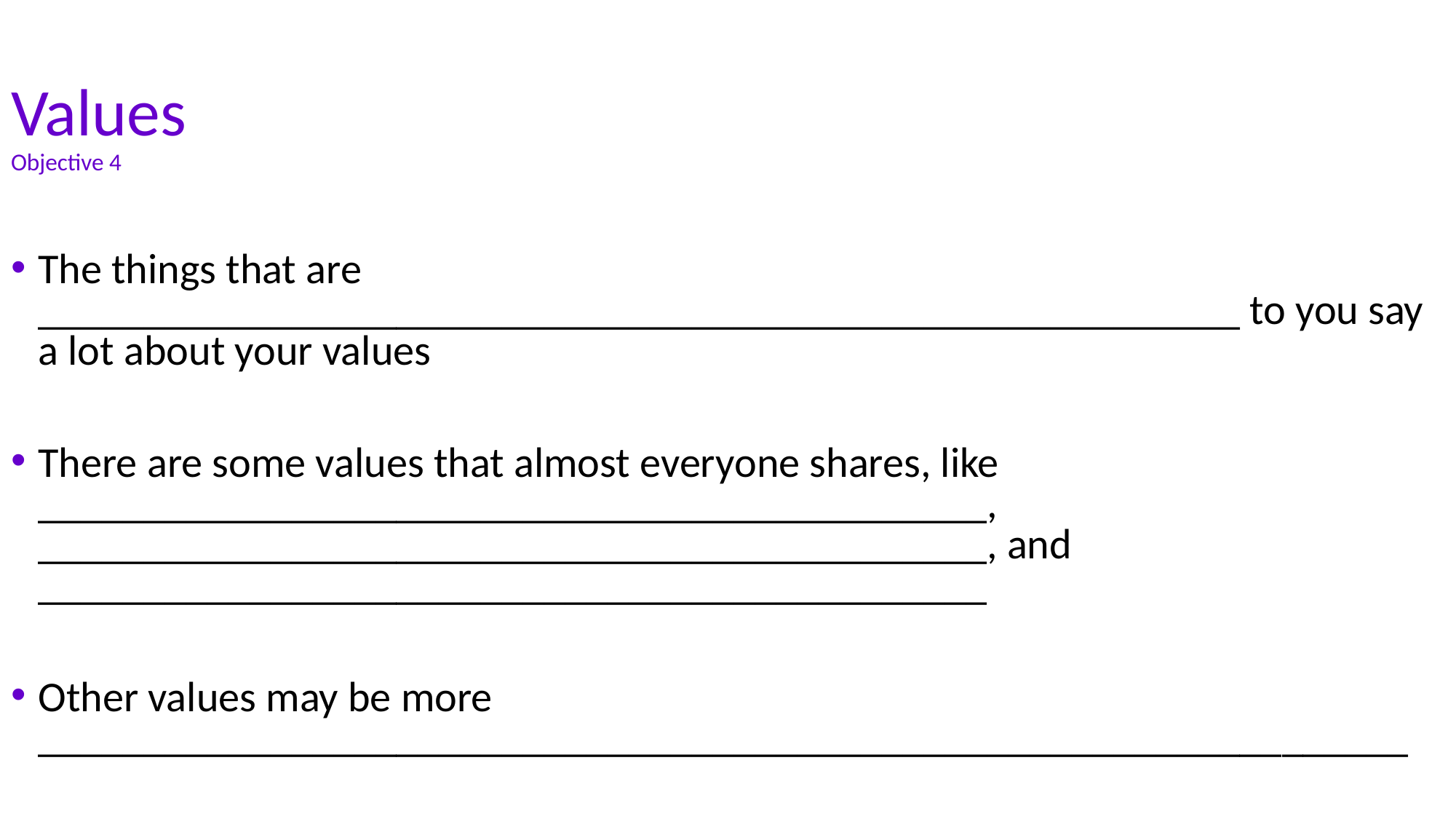

Values
Objective 4
The things that are _________________________________________________________ to you say a lot about your values

There are some values that almost everyone shares, like _____________________________________________, _____________________________________________, and _____________________________________________

Other values may be more _________________________________________________________________